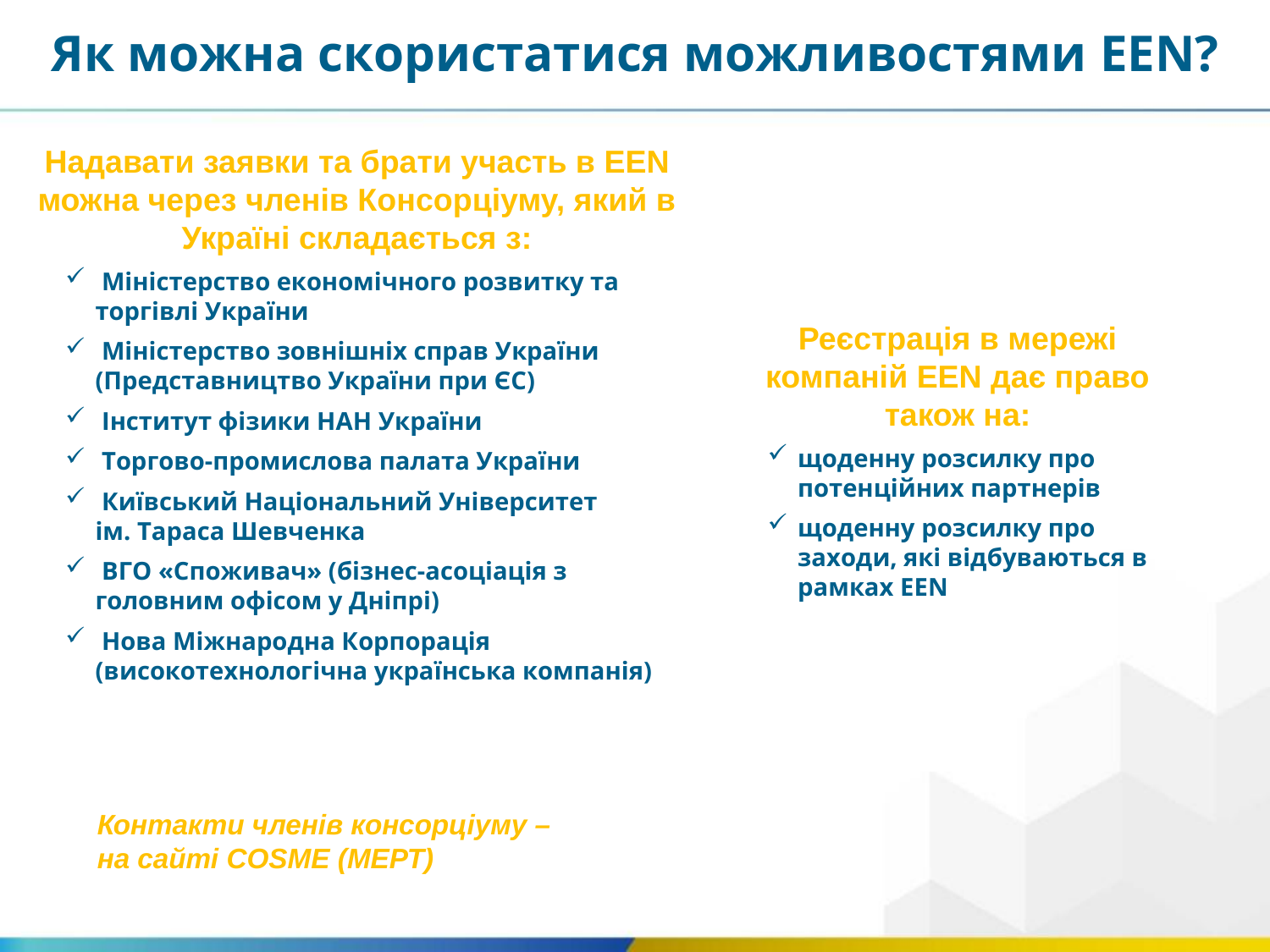

Як можна скористатися можливостями EEN?

Надавати заявки та брати участь в EEN можна через членів Консорціуму, який в Україні складається з:
 Міністерство економічного розвитку та торгівлі України
 Міністерство зовнішніх справ України (Представництво України при ЄС)
 Інститут фізики НАН України
 Торгово-промислова палата України
 Київський Національний Університет	            ім. Тараса Шевченка
 ВГО «Споживач» (бізнес-асоціація з головним офісом у Дніпрі)
 Нова Міжнародна Корпорація (високотехнологічна українська компанія)

Реєстрація в мережі компаній EEN дає право також на:
щоденну розсилку про потенційних партнерів
щоденну розсилку про заходи, які відбуваються в рамках EEN
Контакти членів консорціуму –
на сайті COSME (МЕРТ)